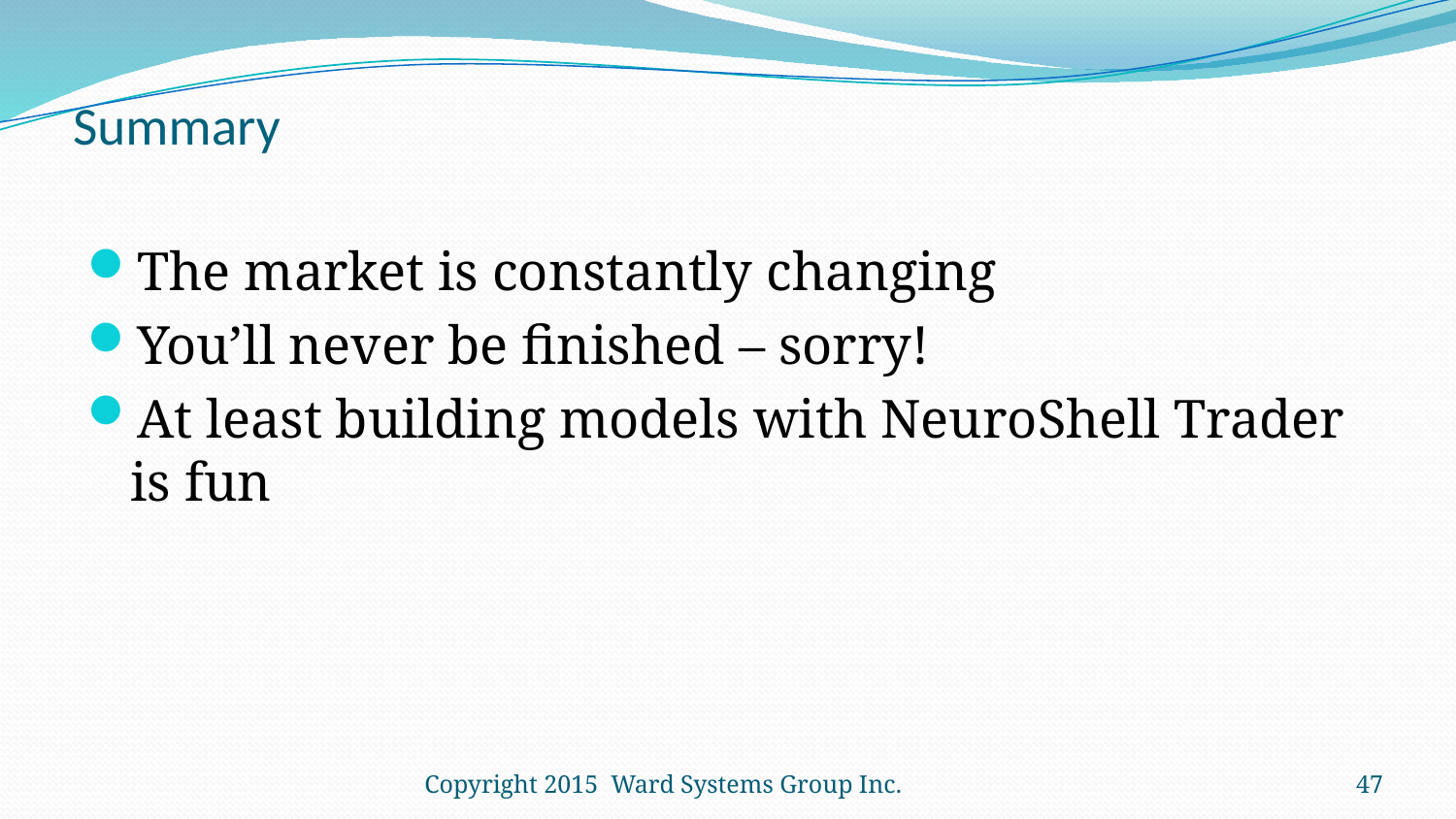

# Summary
The market is constantly changing
You’ll never be finished – sorry!
At least building models with NeuroShell Trader is fun

Copyright 2015  Ward Systems Group Inc.
47